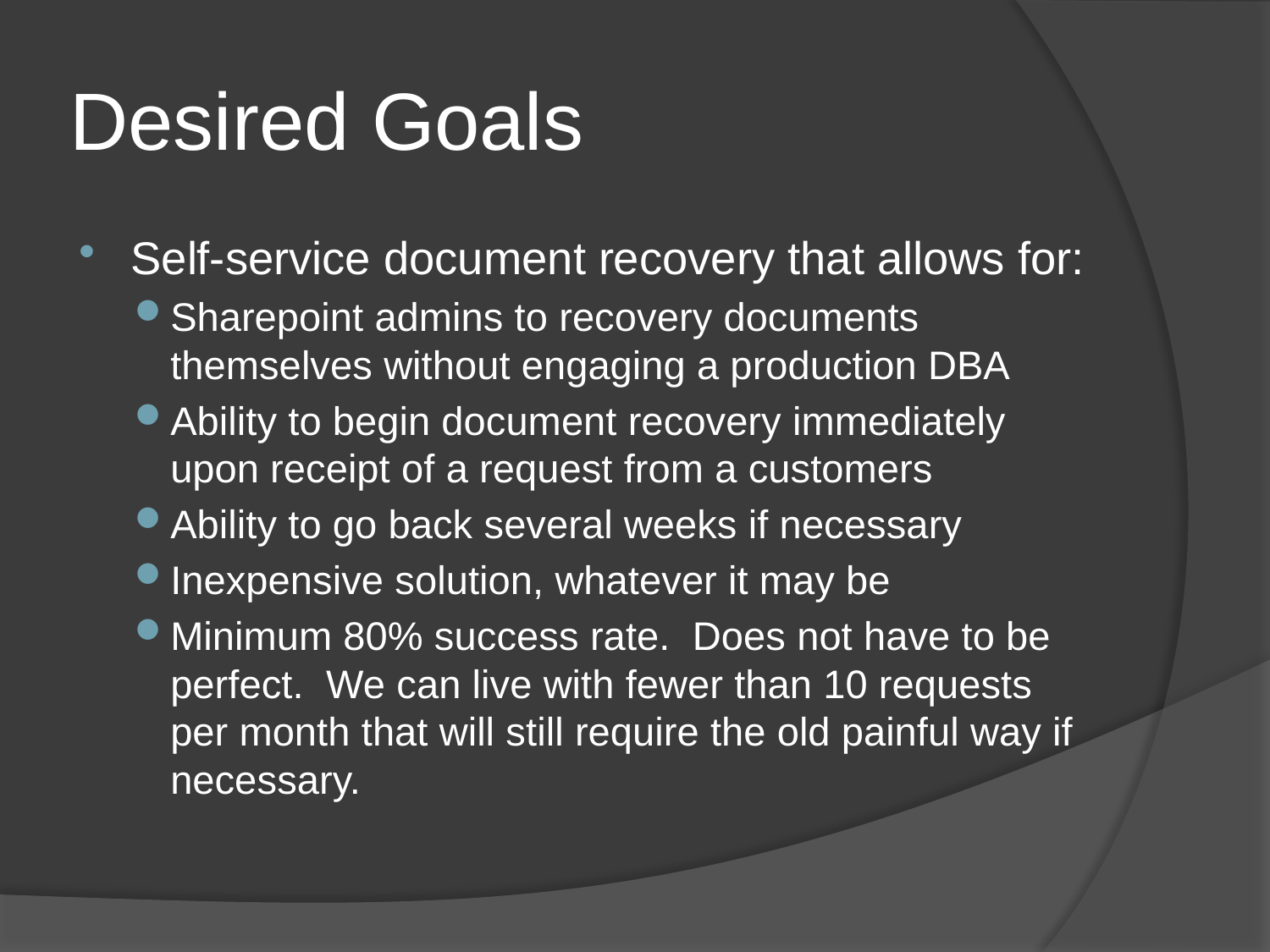

# Desired Goals
Self-service document recovery that allows for:
Sharepoint admins to recovery documents themselves without engaging a production DBA
Ability to begin document recovery immediately upon receipt of a request from a customers
Ability to go back several weeks if necessary
Inexpensive solution, whatever it may be
Minimum 80% success rate.  Does not have to be perfect.  We can live with fewer than 10 requests per month that will still require the old painful way if necessary.